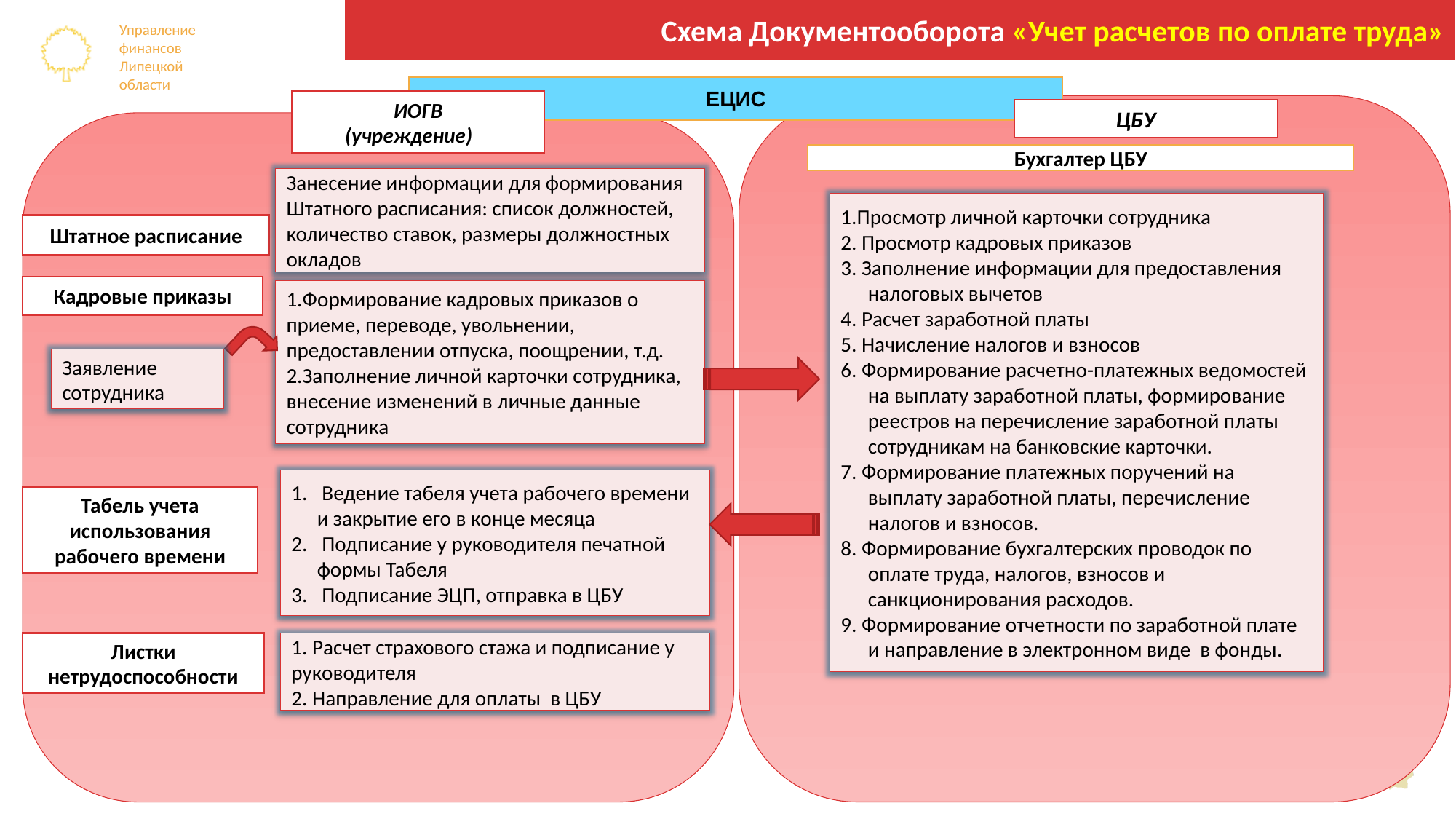

Схема Документооборота «Учет расчетов по оплате труда»
ЕЦИС
ИОГВ
(учреждение)

ЦБУ

Бухгалтер ЦБУ
Занесение информации для формирования Штатного расписания: список должностей, количество ставок, размеры должностных окладов
1.Просмотр личной карточки сотрудника
2. Просмотр кадровых приказов
3. Заполнение информации для предоставления налоговых вычетов
4. Расчет заработной платы
5. Начисление налогов и взносов
6. Формирование расчетно-платежных ведомостей на выплату заработной платы, формирование реестров на перечисление заработной платы сотрудникам на банковские карточки.
7. Формирование платежных поручений на выплату заработной платы, перечисление налогов и взносов.
8. Формирование бухгалтерских проводок по оплате труда, налогов, взносов и санкционирования расходов.
9. Формирование отчетности по заработной плате и направление в электронном виде  в фонды.
Штатное расписание
Кадровые приказы
1.Формирование кадровых приказов о приеме, переводе, увольнении, предоставлении отпуска, поощрении, т.д.
2.Заполнение личной карточки сотрудника, внесение изменений в личные данные сотрудника

Заявление сотрудника

 Ведение табеля учета рабочего времени и закрытие его в конце месяца
 Подписание у руководителя печатной формы Табеля
 Подписание ЭЦП, отправка в ЦБУ
Табель учета использования рабочего времени

Листки нетрудоспособности
1. Расчет страхового стажа и подписание у руководителя
2. Направление для оплаты  в ЦБУ